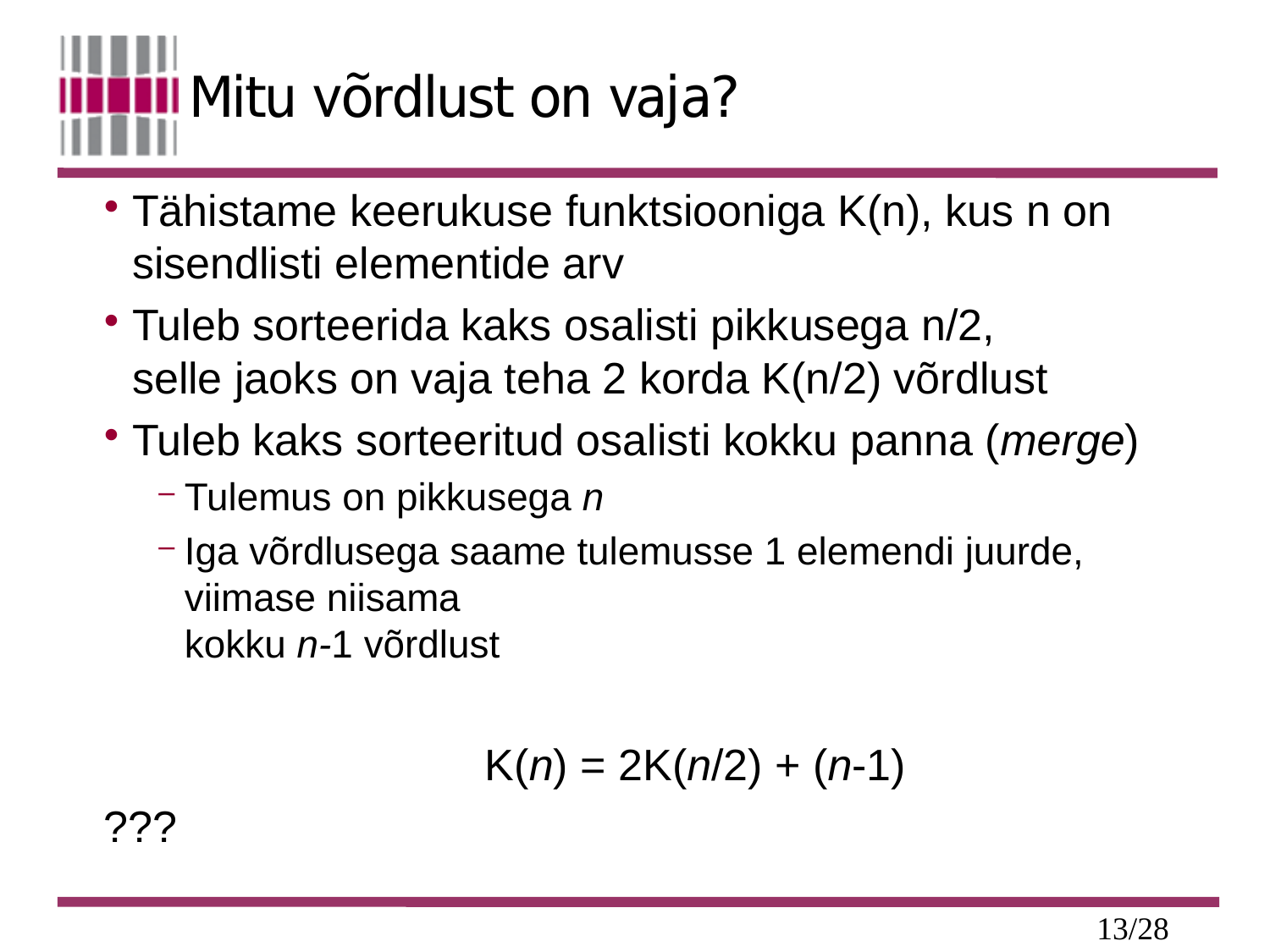

# Mitu võrdlust on vaja?
Tähistame keerukuse funktsiooniga K(n), kus n on sisendlisti elementide arv
Tuleb sorteerida kaks osalisti pikkusega n/2,
selle jaoks on vaja teha 2 korda K(n/2) võrdlust
Tuleb kaks sorteeritud osalisti kokku panna (merge)
Tulemus on pikkusega n
Iga võrdlusega saame tulemusse 1 elemendi juurde,
viimase niisama
kokku n-1 võrdlust

			K(n) = 2K(n/2) + (n-1)
???